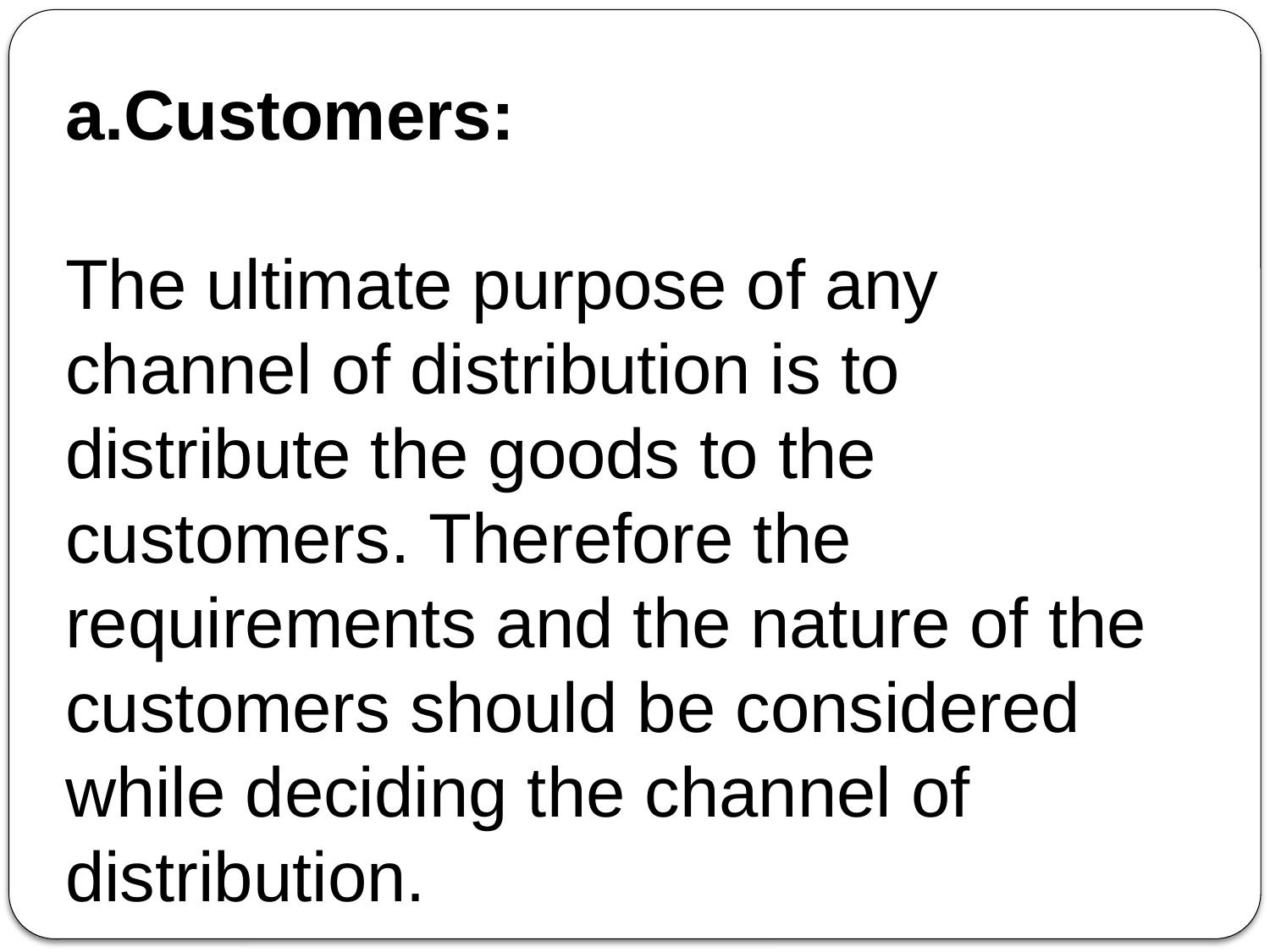

Customers:

The ultimate purpose of any channel of distribution is to distribute the goods to the customers. Therefore the requirements and the nature of the customers should be considered while deciding the channel of distribution.